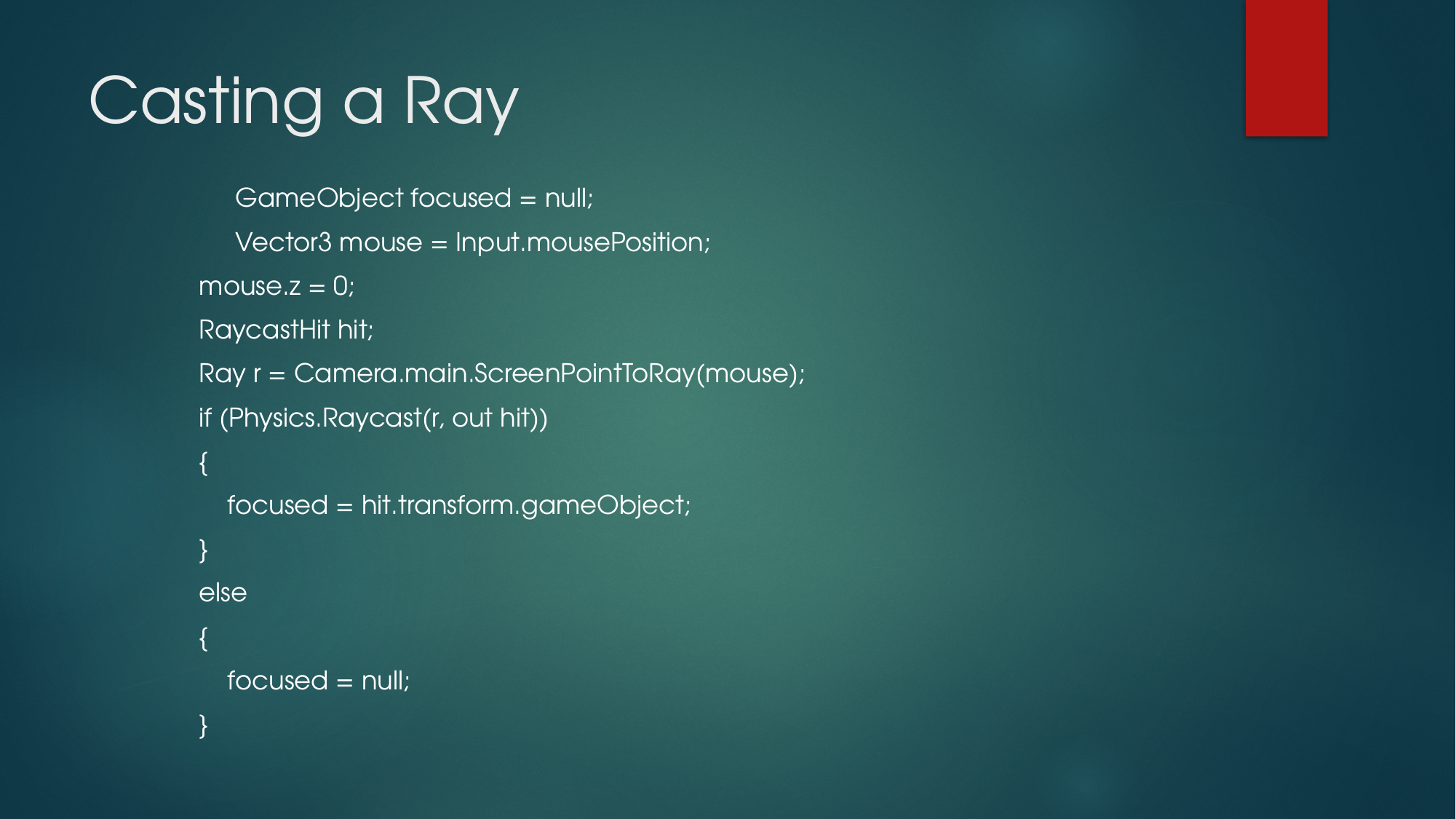

# Casting a Ray
	GameObject focused = null;
	Vector3 mouse = Input.mousePosition;
        mouse.z = 0;
        RaycastHit hit;
        Ray r = Camera.main.ScreenPointToRay(mouse);
        if (Physics.Raycast(r, out hit))
        {
            focused = hit.transform.gameObject;
        }
        else
        {
            focused = null;
        }